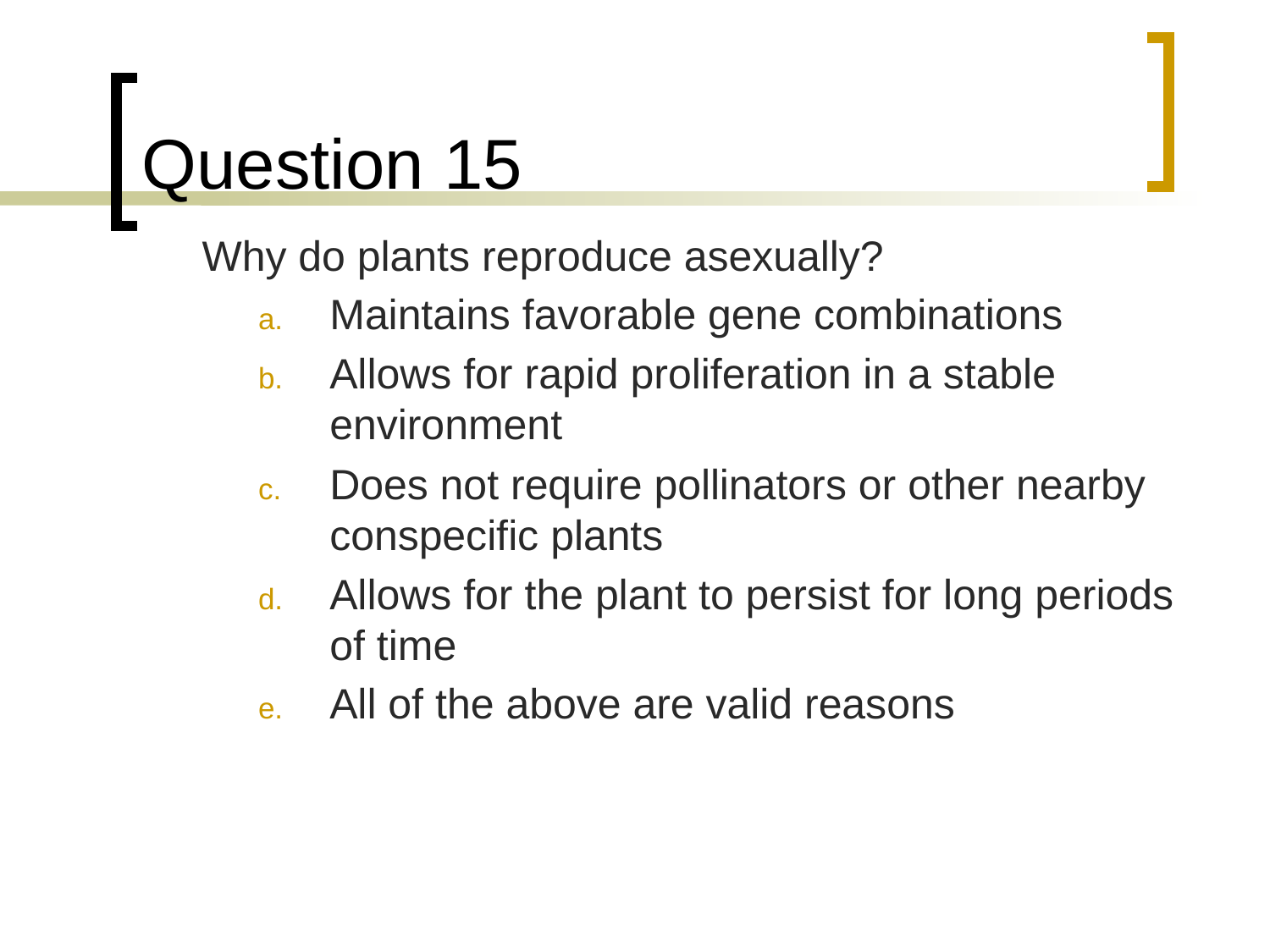

# Question 15
	Why do plants reproduce asexually?
Maintains favorable gene combinations
Allows for rapid proliferation in a stable environment
Does not require pollinators or other nearby conspecific plants
Allows for the plant to persist for long periods of time
All of the above are valid reasons